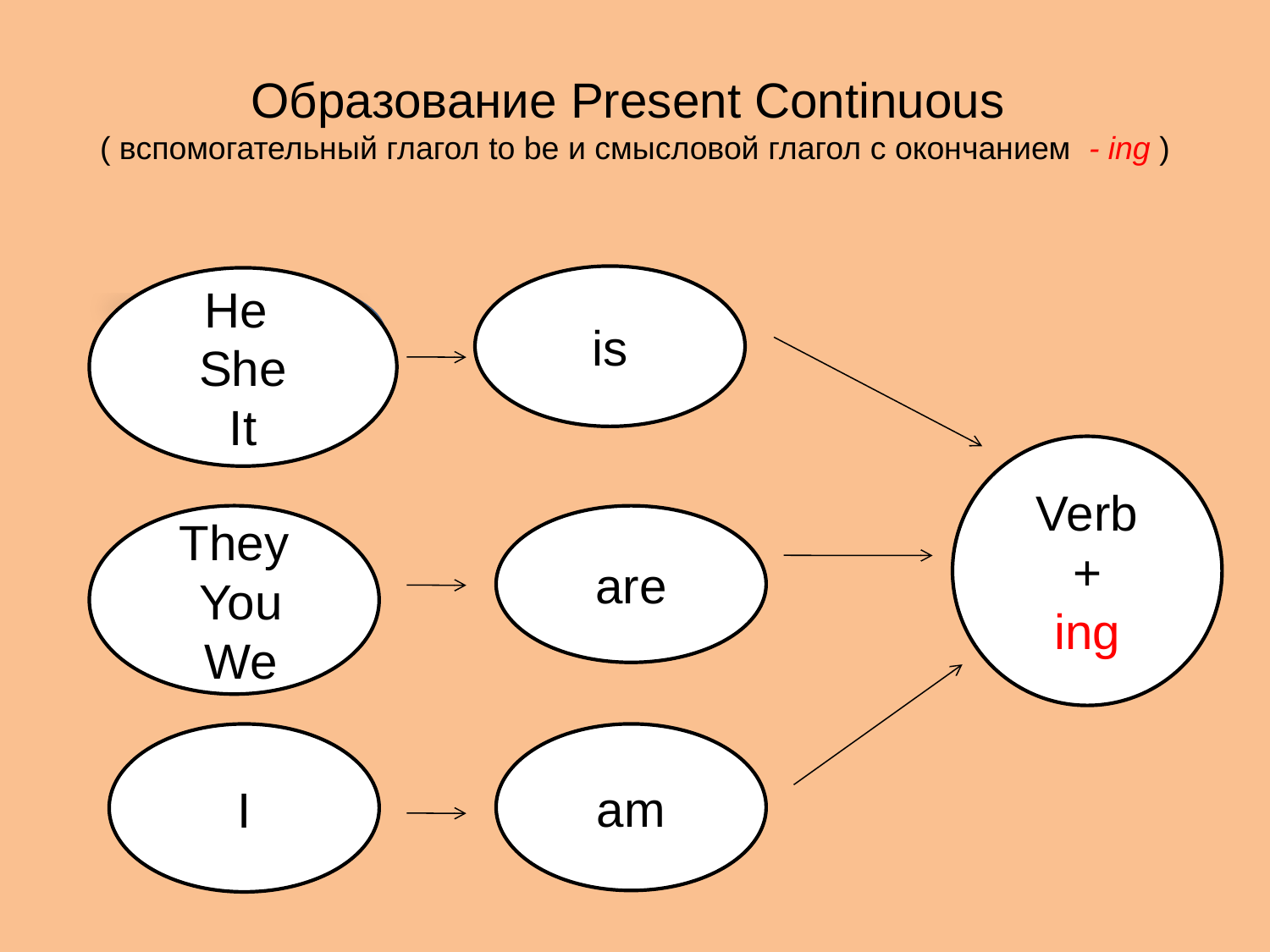

# Образование Present Continuous ( вспомогательный глагол to be и смысловой глагол с окончанием  - ing )

is
He
She
It
He, She, It
Verb
 +
ing
They
 You
 We
are
I
am